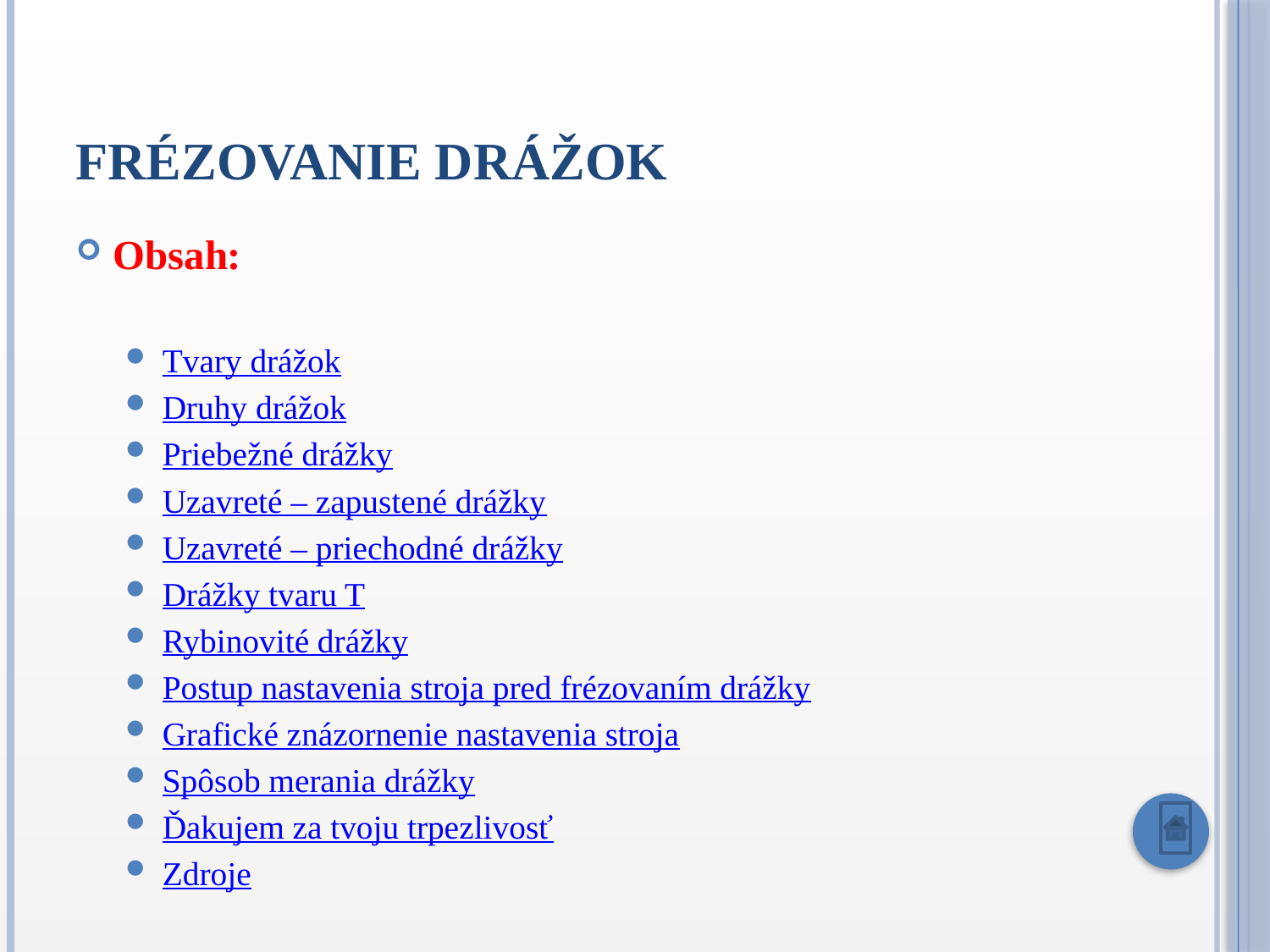

# Frézovanie drážok
Obsah:

Tvary drážok
Druhy drážok
Priebežné drážky
Uzavreté – zapustené drážky
Uzavreté – priechodné drážky
Drážky tvaru T
Rybinovité drážky
Postup nastavenia stroja pred frézovaním drážky
Grafické znázornenie nastavenia stroja
Spôsob merania drážky
Ďakujem za tvoju trpezlivosť
Zdroje